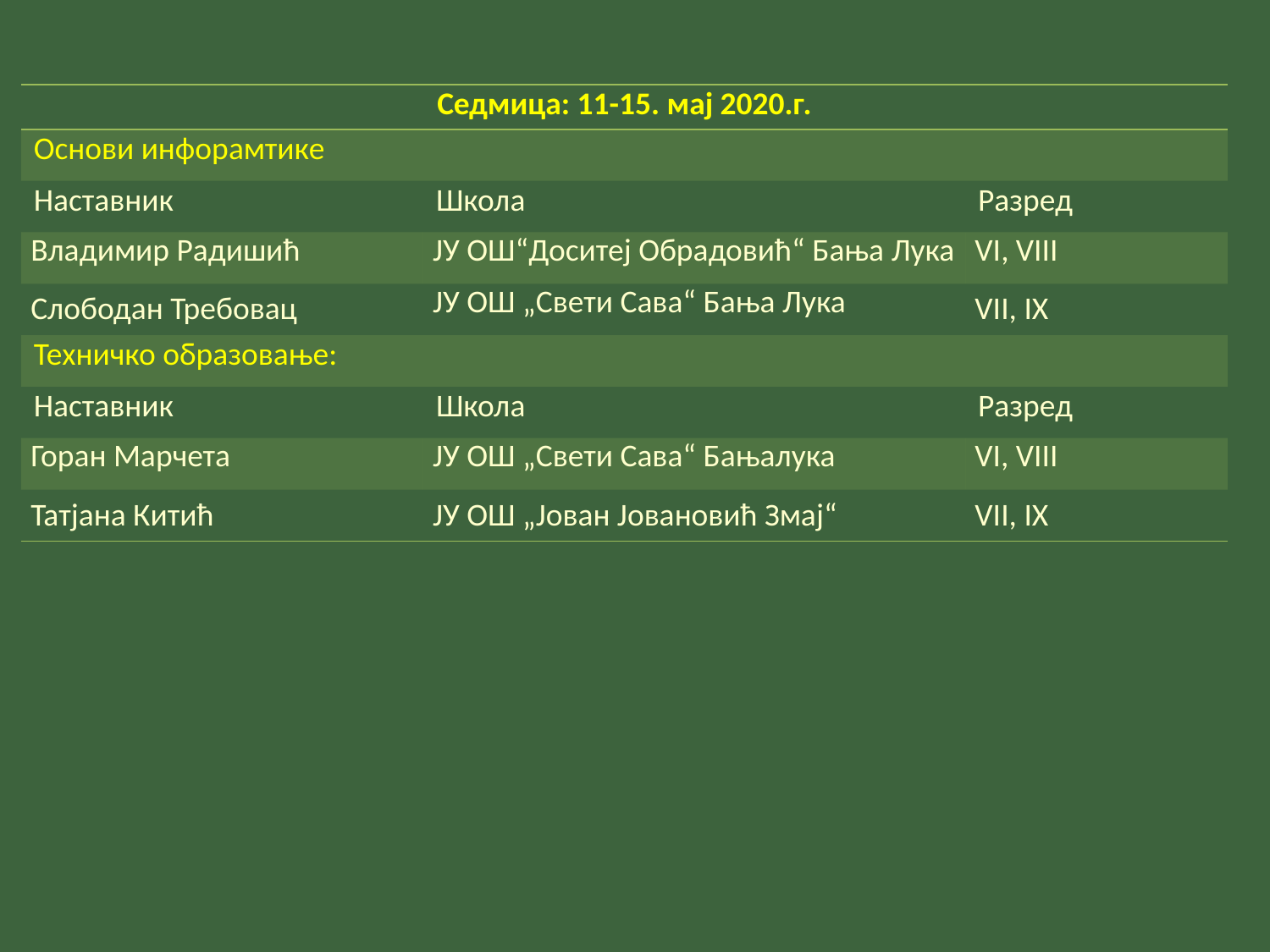

| Седмица: 11-15. мај 2020.г. |  |  |
| --- | --- | --- |
| Основи инфорамтике |  |  |
| Наставник | Школа | Разред |
| Владимир Радишић | ЈУ ОШ“Доситеј Обрадовић“ Бања Лука | VI, VIII |
| Слободан Требовац | ЈУ ОШ „Свети Сава“ Бања Лука | VII, IX |
| Техничко образовање: |  |  |
| Наставник | Школа | Разред |
| Горан Марчета | ЈУ ОШ „Свети Сава“ Бањалука | VI, VIII |
| Taтјана Китић | ЈУ ОШ „Јован Јовановић Змај“ | VII, IX |